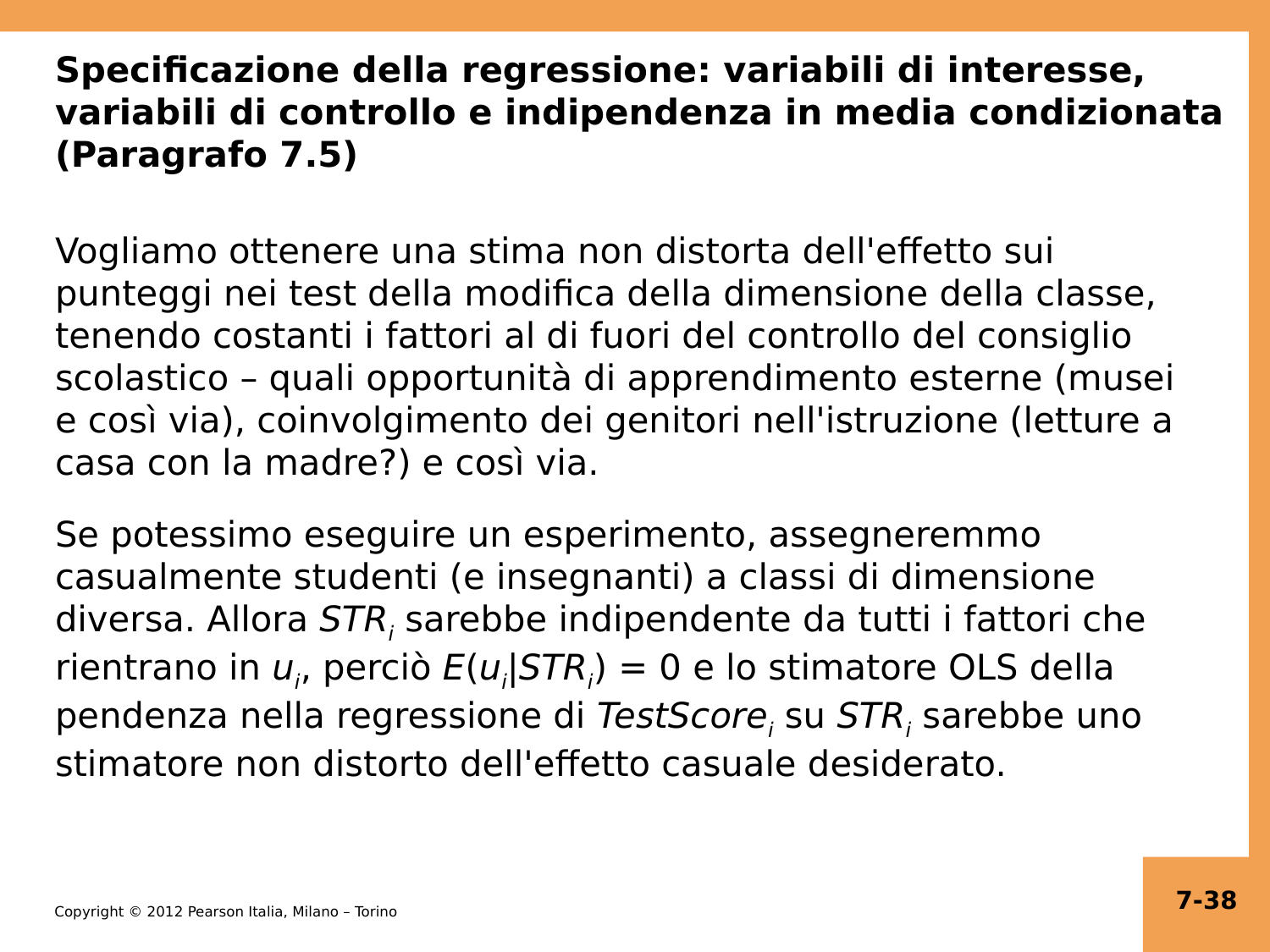

# Specificazione della regressione: variabili di interesse, variabili di controllo e indipendenza in media condizionata (Paragrafo 7.5)
Vogliamo ottenere una stima non distorta dell'effetto sui punteggi nei test della modifica della dimensione della classe, tenendo costanti i fattori al di fuori del controllo del consiglio scolastico – quali opportunità di apprendimento esterne (musei e così via), coinvolgimento dei genitori nell'istruzione (letture a casa con la madre?) e così via.
Se potessimo eseguire un esperimento, assegneremmo casualmente studenti (e insegnanti) a classi di dimensione diversa. Allora STRi sarebbe indipendente da tutti i fattori che rientrano in ui, perciò E(ui|STRi) = 0 e lo stimatore OLS della pendenza nella regressione di TestScorei su STRi sarebbe uno stimatore non distorto dell'effetto casuale desiderato.

7-38